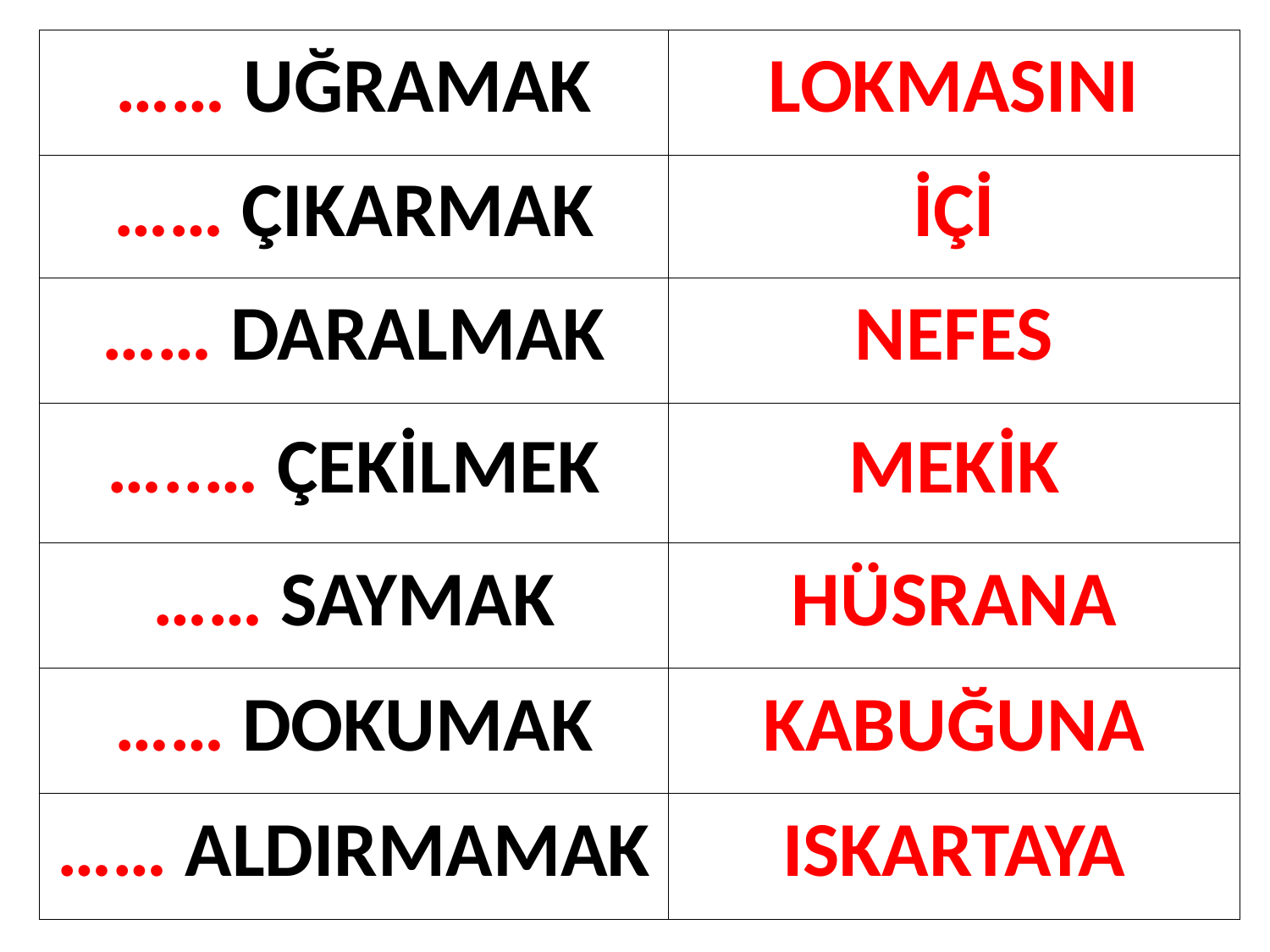

| …… UĞRAMAK | LOKMASINI |
| --- | --- |
| …… ÇIKARMAK | İÇİ |
| …… DARALMAK | NEFES |
| …..… ÇEKİLMEK | MEKİK |
| …… SAYMAK | HÜSRANA |
| …… DOKUMAK | KABUĞUNA |
| …… ALDIRMAMAK | ISKARTAYA |